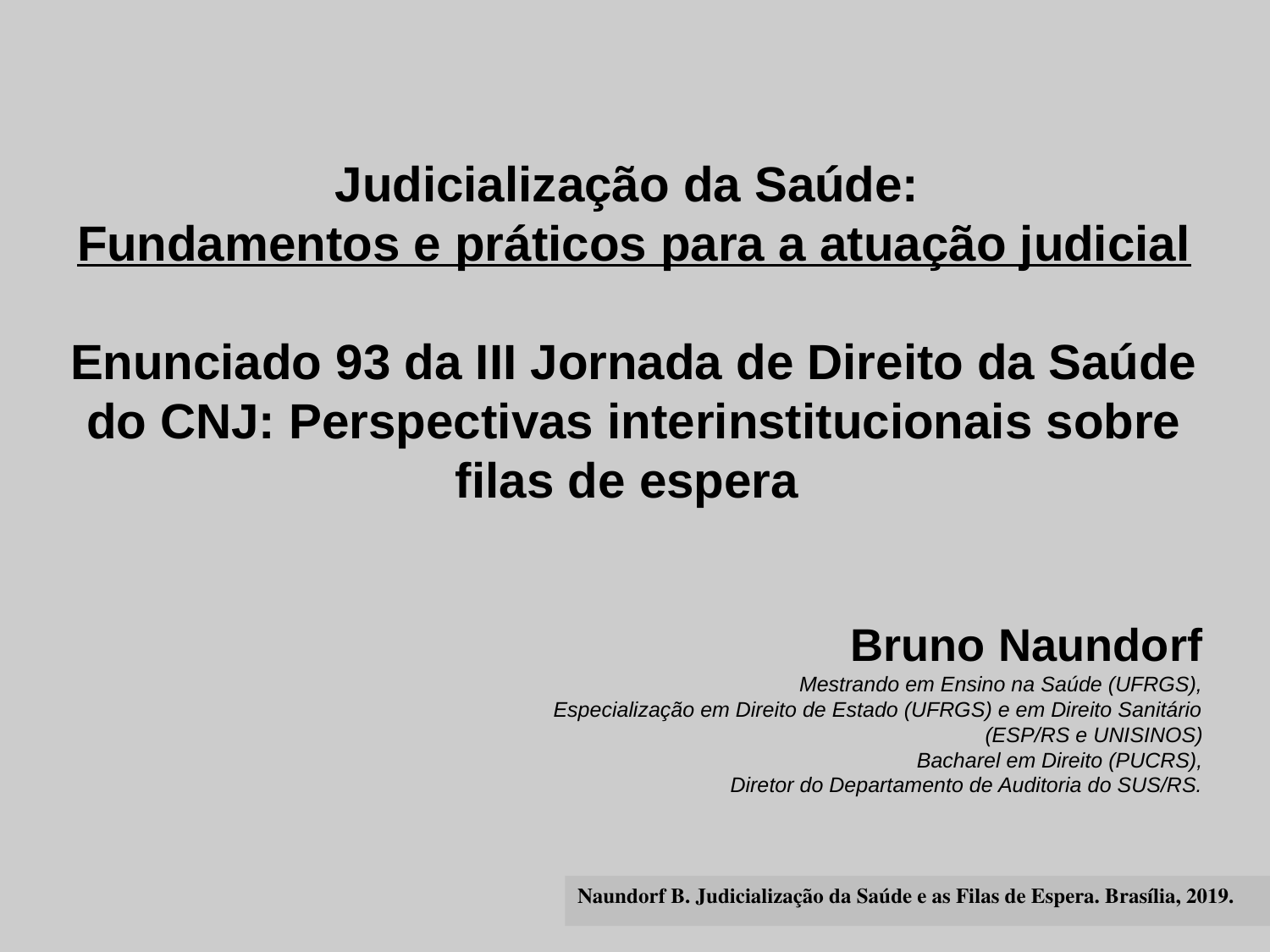

Judicialização da Saúde:
Fundamentos e práticos para a atuação judicial

Enunciado 93 da III Jornada de Direito da Saúde do CNJ: Perspectivas interinstitucionais sobre filas de espera

Bruno Naundorf
Mestrando em Ensino na Saúde (UFRGS),
Especialização em Direito de Estado (UFRGS) e em Direito Sanitário (ESP/RS e UNISINOS)
Bacharel em Direito (PUCRS),
Diretor do Departamento de Auditoria do SUS/RS.